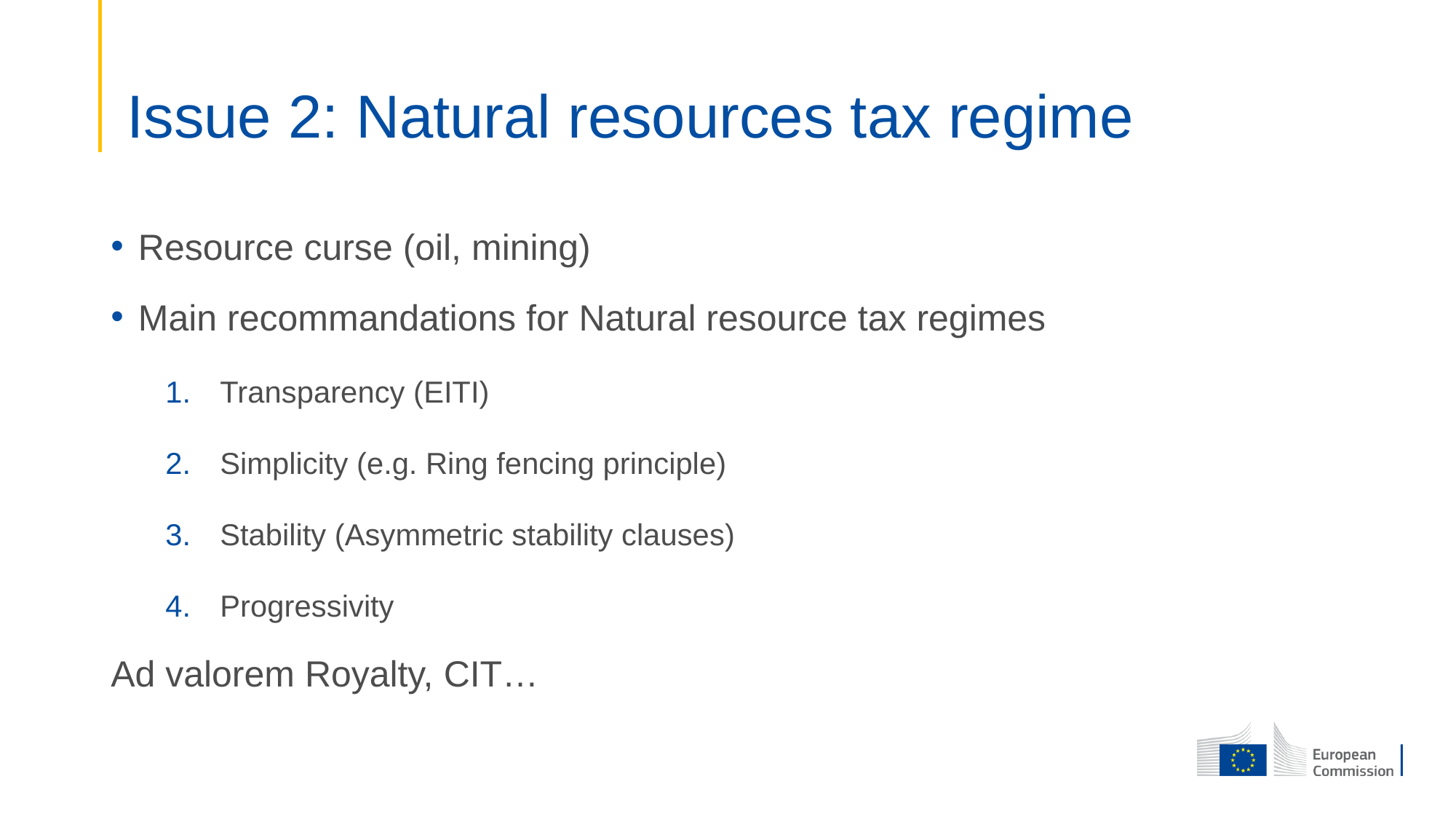

# Issue 2: Natural resources tax regime
Resource curse (oil, mining)
Main recommandations for Natural resource tax regimes
Transparency (EITI)
Simplicity (e.g. Ring fencing principle)
Stability (Asymmetric stability clauses)
Progressivity
Ad valorem Royalty, CIT…